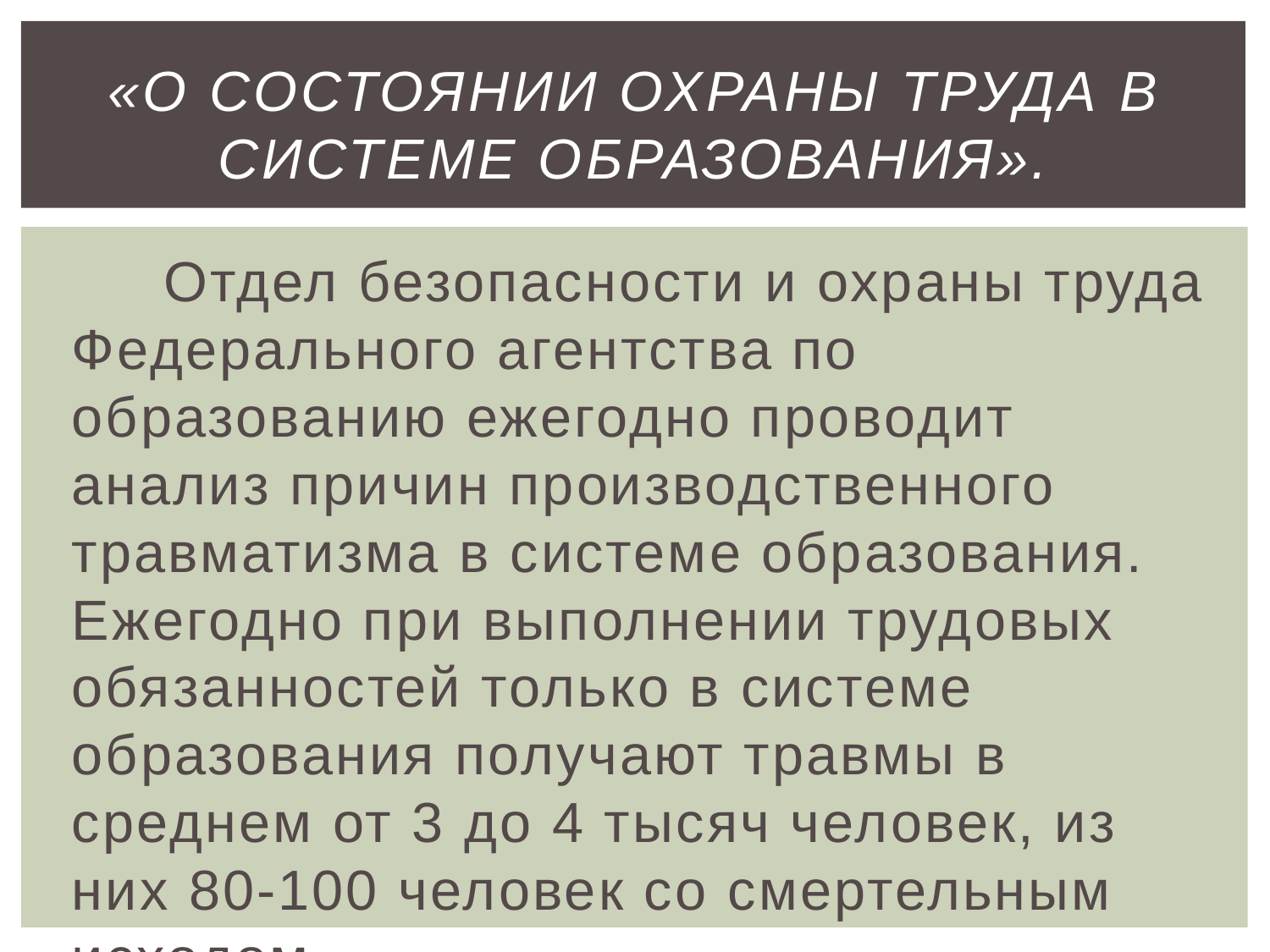

# «О состоянии охраны труда в системе образования».
     Отдел безопасности и охраны труда Федерального агентства по образованию ежегодно проводит анализ причин производственного травматизма в системе образования. Ежегодно при выполнении трудовых обязанностей только в системе образования получают травмы в среднем от 3 до 4 тысяч человек, из них 80-100 человек со смертельным исходом.